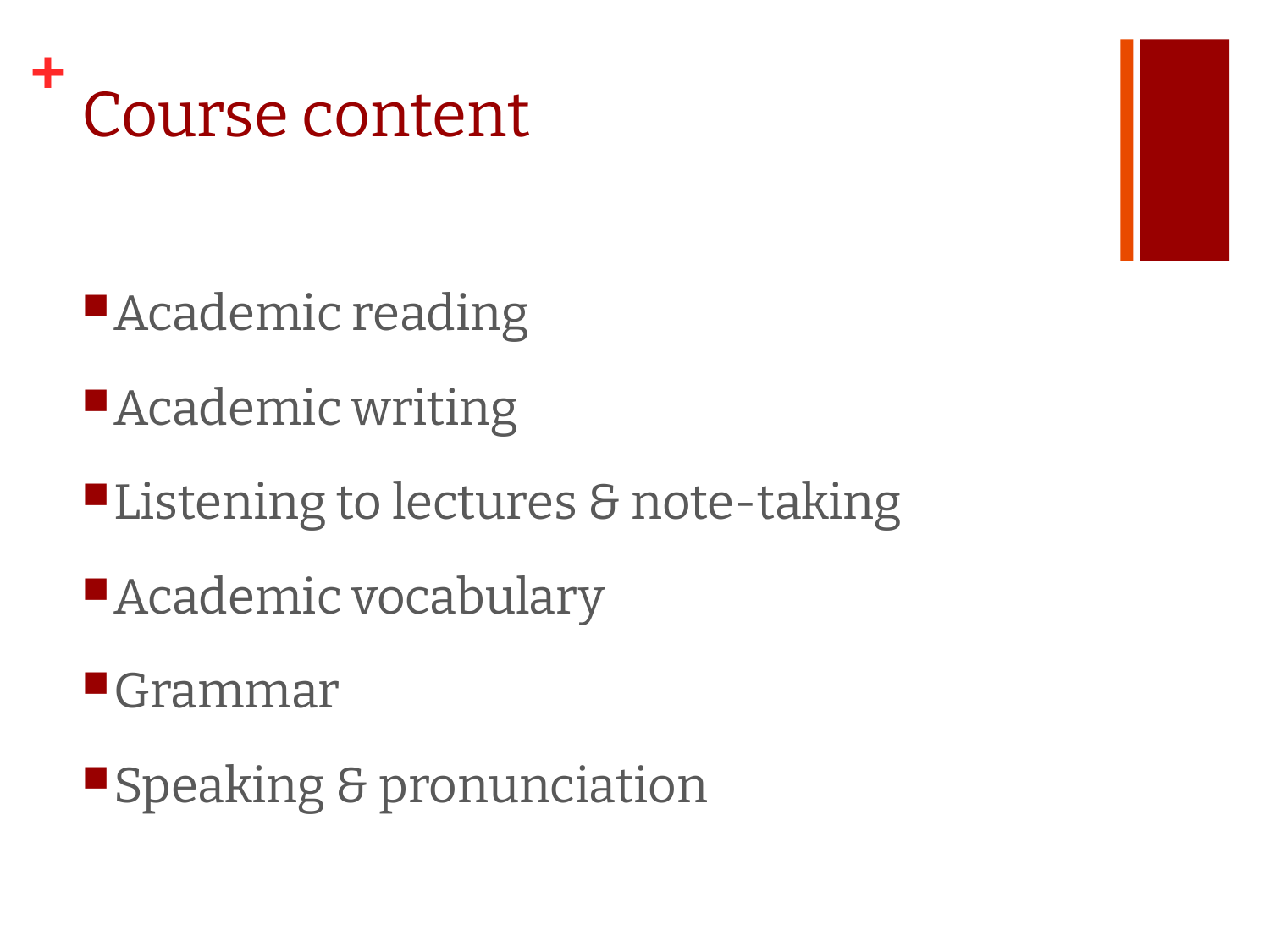

# Course content
Academic reading
Academic writing
Listening to lectures & note-taking
Academic vocabulary
Grammar
Speaking & pronunciation